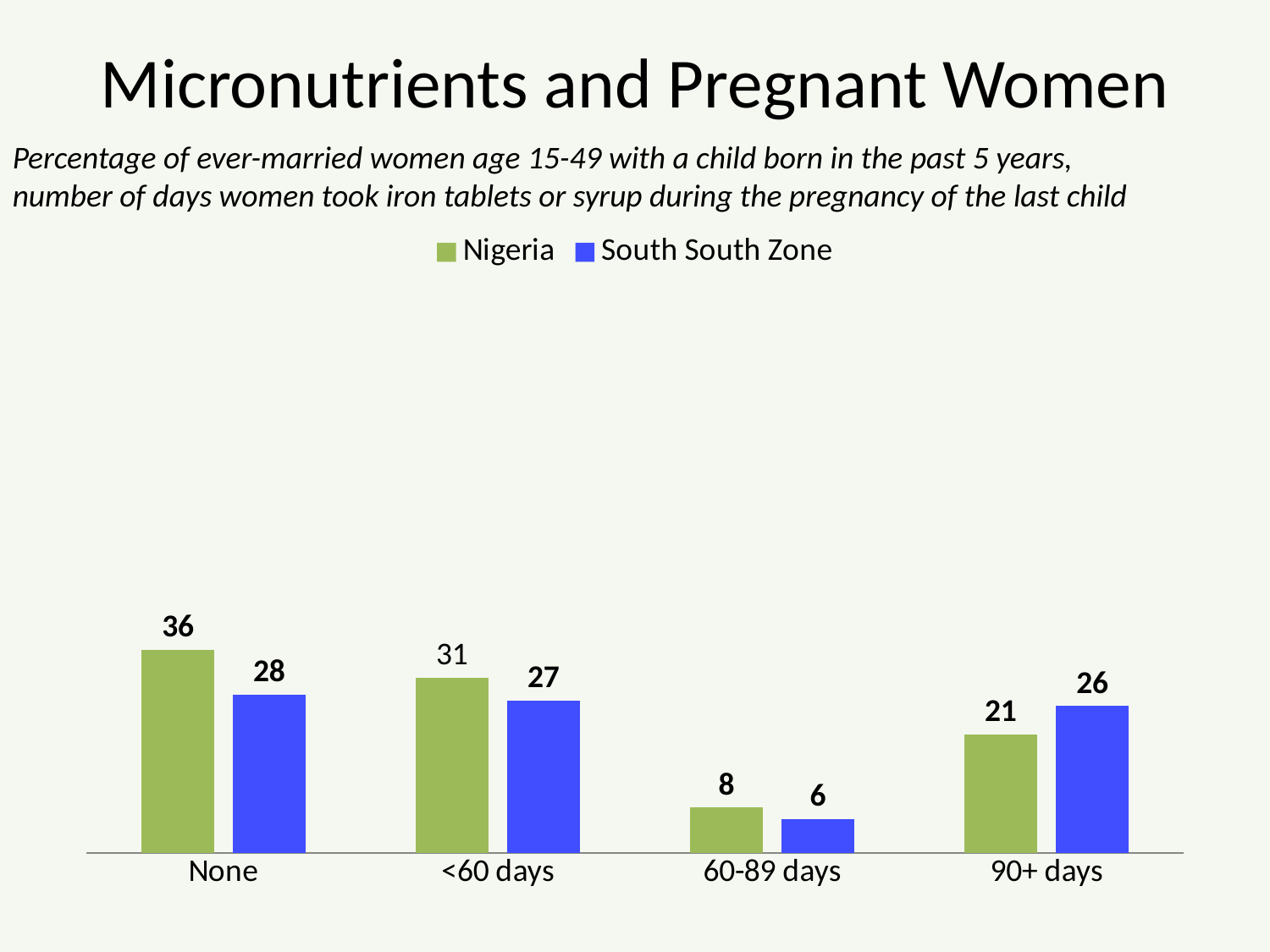

# Micronutrients and Pregnant Women
Percentage of ever-married women age 15-49 with a child born in the past 5 years, number of days women took iron tablets or syrup during the pregnancy of the last child

### Chart

| Category | Nigeria | South South Zone |
|---|---|---|
| None | 36.0 | 28.0 |
| <60 days | 31.0 | 27.0 |
| 60-89 days | 8.0 | 6.0 |
| 90+ days | 21.0 | 26.0 |